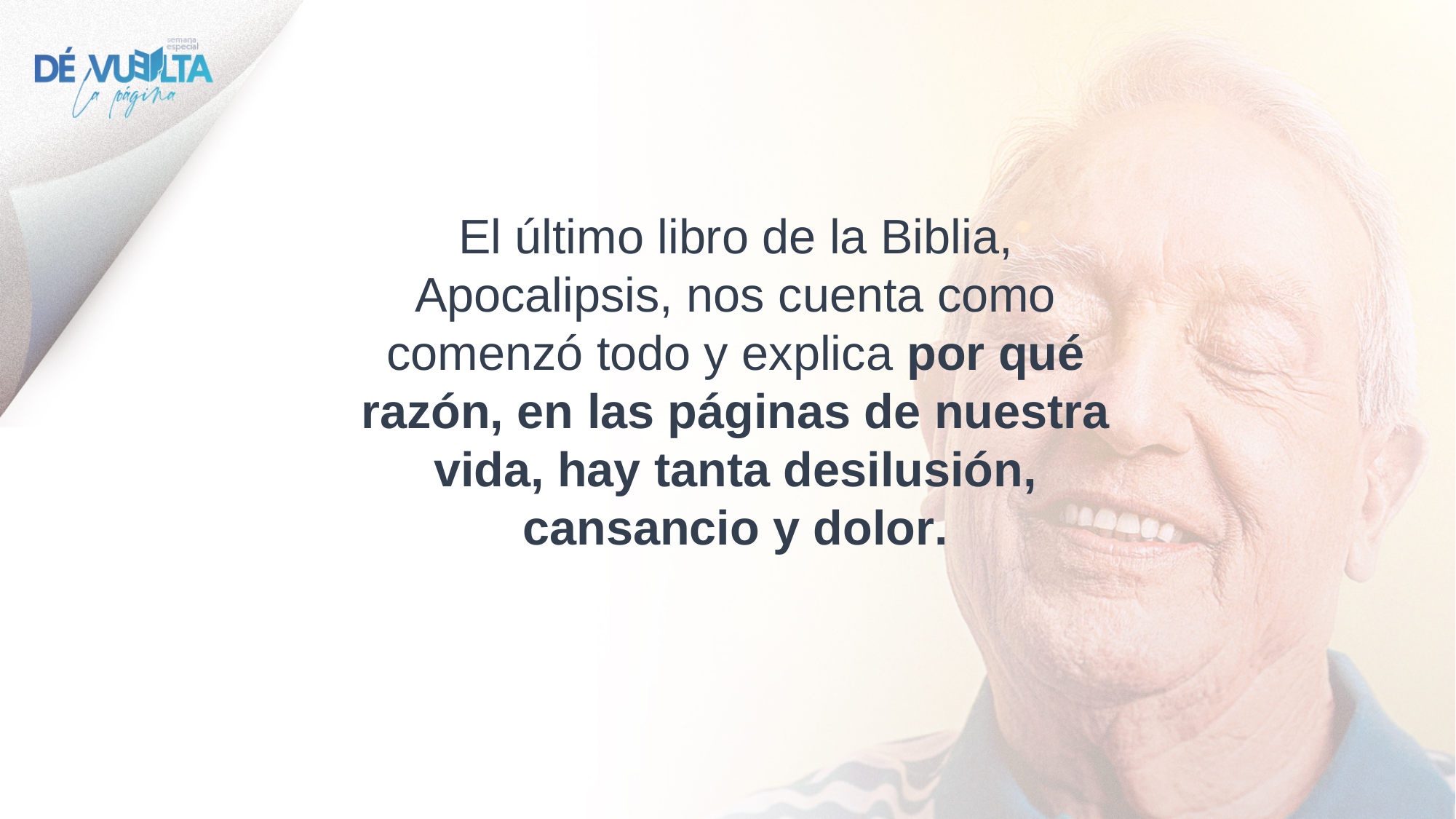

El último libro de la Biblia, Apocalipsis, nos cuenta como comenzó todo y explica por qué razón, en las páginas de nuestra vida, hay tanta desilusión, cansancio y dolor.